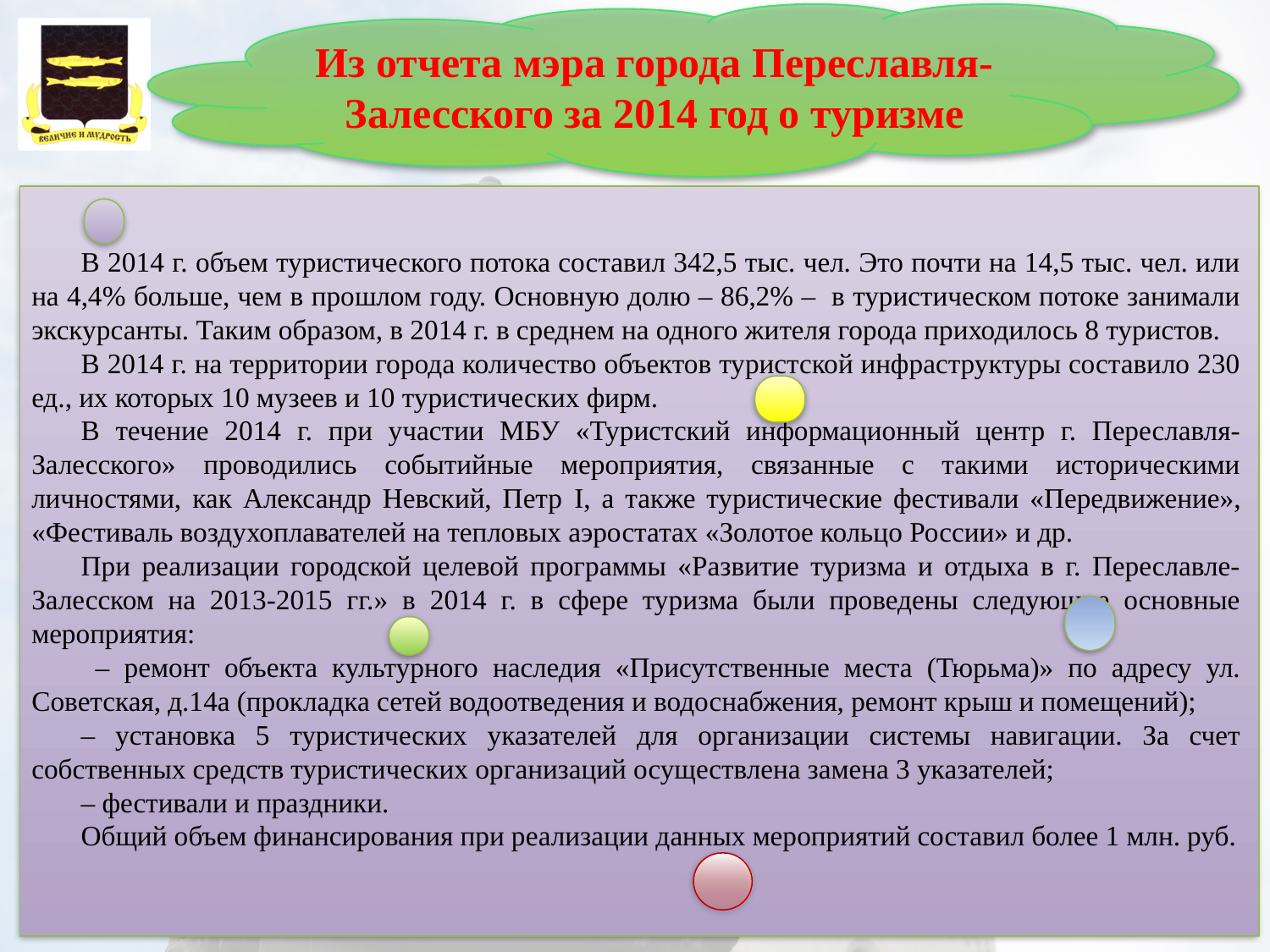

Из отчета мэра города Переславля-Залесского за 2014 год о туризме

В 2014 г. объем туристического потока составил 342,5 тыс. чел. Это почти на 14,5 тыс. чел. или на 4,4% больше, чем в прошлом году. Основную долю – 86,2% –  в туристическом потоке занимали экскурсанты. Таким образом, в 2014 г. в среднем на одного жителя города приходилось 8 туристов.
В 2014 г. на территории города количество объектов туристской инфраструктуры составило 230 ед., их которых 10 музеев и 10 туристических фирм.
В течение 2014 г. при участии МБУ «Туристский информационный центр г. Переславля-Залесского» проводились событийные мероприятия, связанные с такими историческими личностями, как Александр Невский, Петр I, а также туристические фестивали «Передвижение», «Фестиваль воздухоплавателей на тепловых аэростатах «Золотое кольцо России» и др.
При реализации городской целевой программы «Развитие туризма и отдыха в г. Переславле-Залесском на 2013-2015 гг.» в 2014 г. в сфере туризма были проведены следующие основные мероприятия:
 – ремонт объекта культурного наследия «Присутственные места (Тюрьма)» по адресу ул. Советская, д.14а (прокладка сетей водоотведения и водоснабжения, ремонт крыш и помещений);
– установка 5 туристических указателей для организации системы навигации. За счет собственных средств туристических организаций осуществлена замена 3 указателей;
– фестивали и праздники.
Общий объем финансирования при реализации данных мероприятий составил более 1 млн. руб.